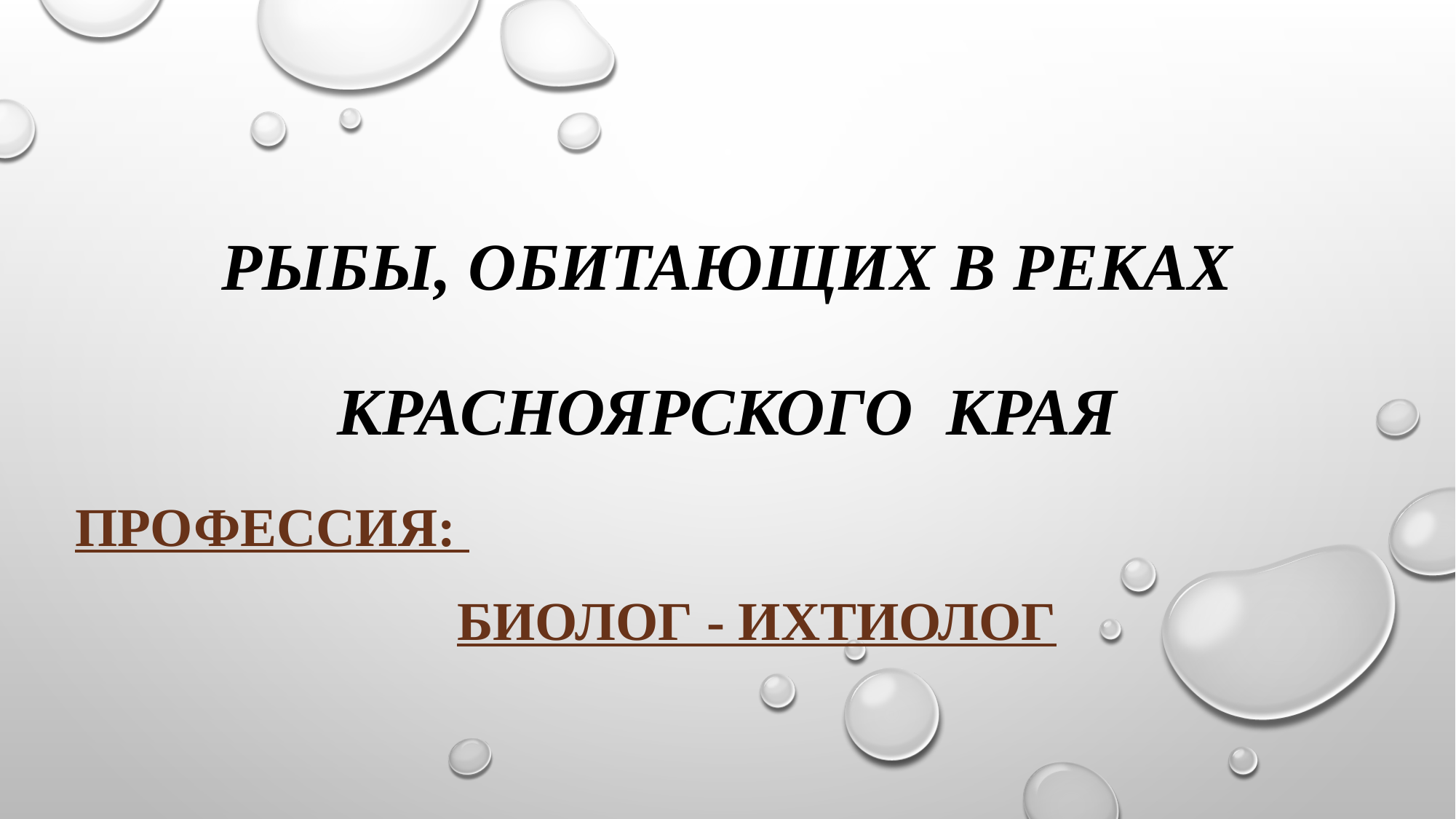

# рыбы, обитающих в реках красноярского  края
ПРОФЕССИЯ:
                            биолог - ихтиолог